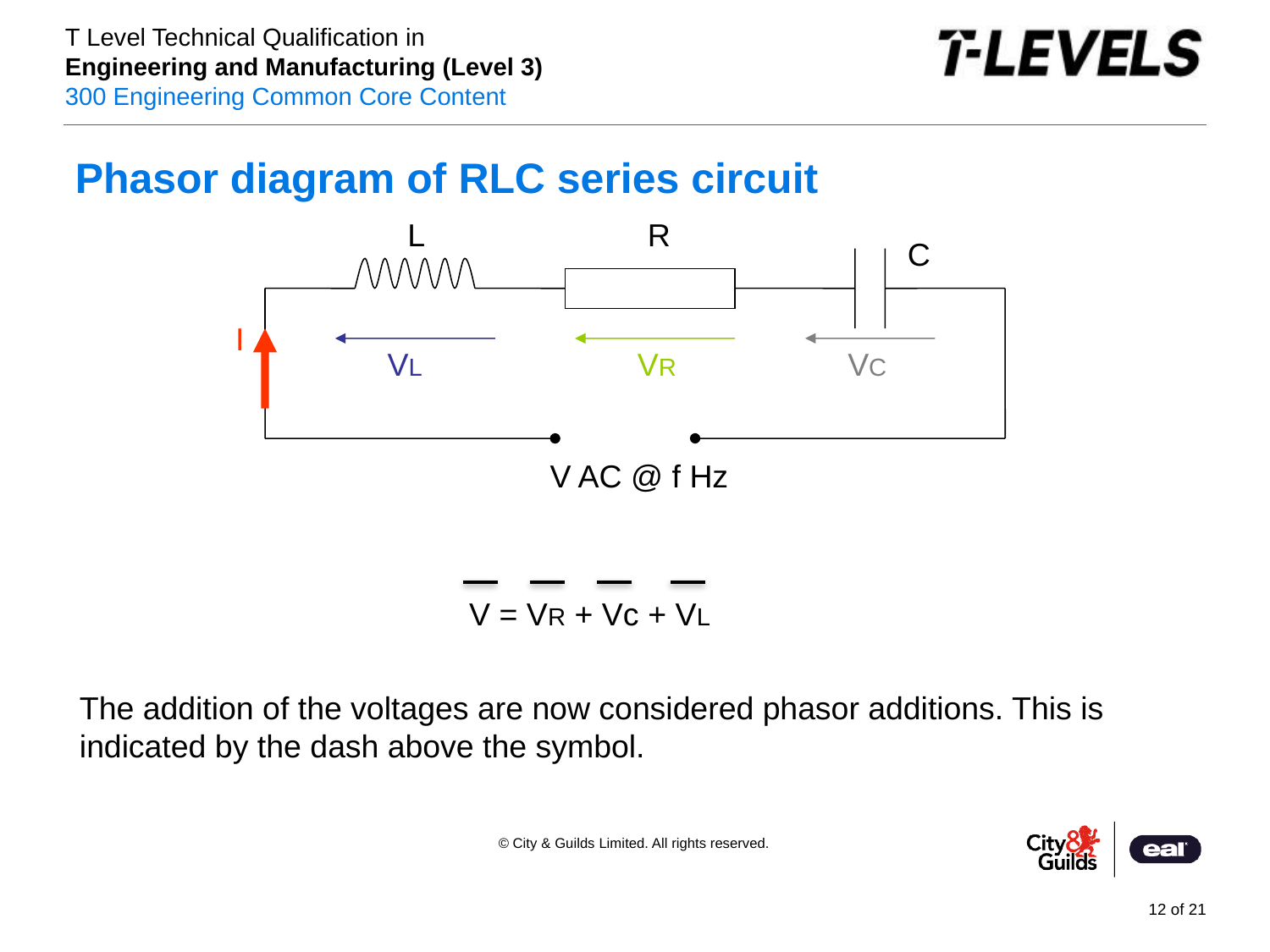

Phasor diagram of RLC series circuit
L
R
C

      I

VL

VR

VC

  V AC @ f Hz
V = VR + Vc + VL
The addition of the voltages are now considered phasor additions. This is indicated by the dash above the symbol.